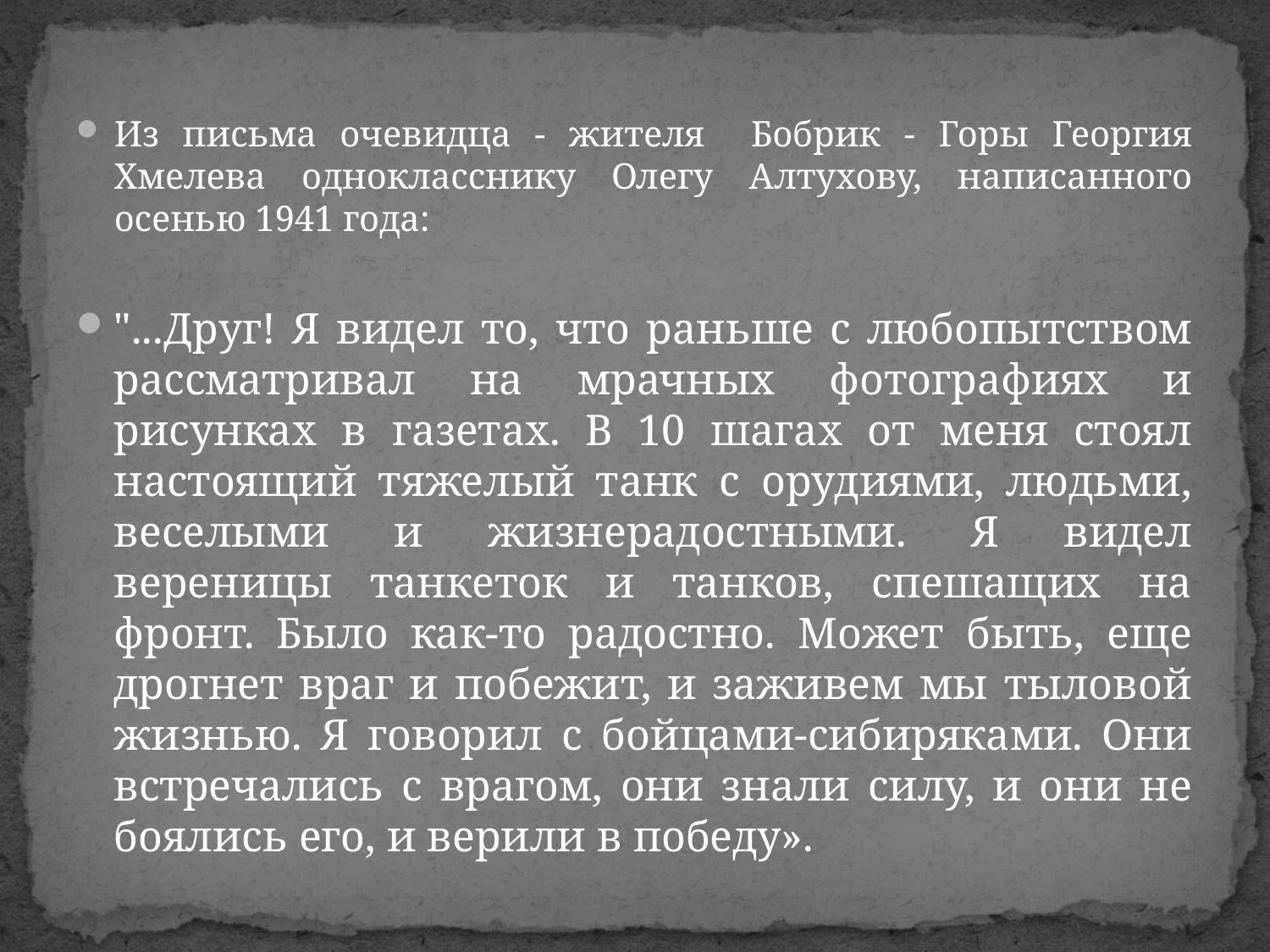

Из письма очевидца - жителя  Бобрик - Горы Георгия Хмелева однокласснику Олегу Алтухову, написанного осенью 1941 года:

"...Друг! Я видел то, что раньше с любопытством рассматривал на мрачных фотографиях и рисунках в газетах. В 10 шагах от меня стоял настоящий тяжелый танк с орудиями, людьми, веселыми и жизнерадостными. Я видел вереницы танкеток и танков, спешащих на фронт. Было как-то радостно. Может быть, еще дрогнет враг и побежит, и заживем мы тыловой жизнью. Я говорил с бойцами-сибиряками. Они встречались с врагом, они знали силу, и они не боялись его, и верили в победу».